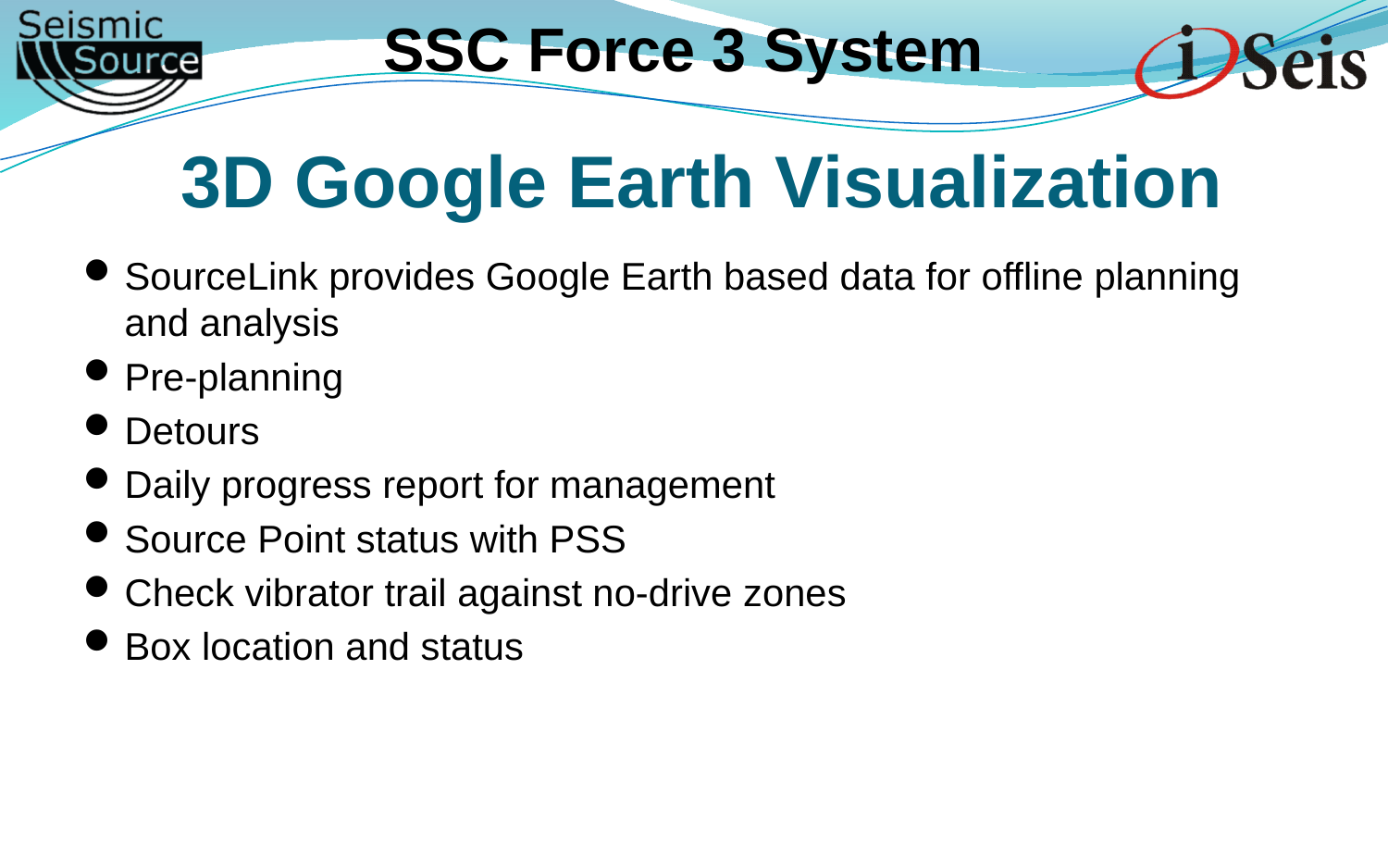

# 3D Google Earth Visualization
SourceLink provides Google Earth based data for offline planning and analysis
Pre-planning
Detours
Daily progress report for management
Source Point status with PSS
Check vibrator trail against no-drive zones
Box location and status